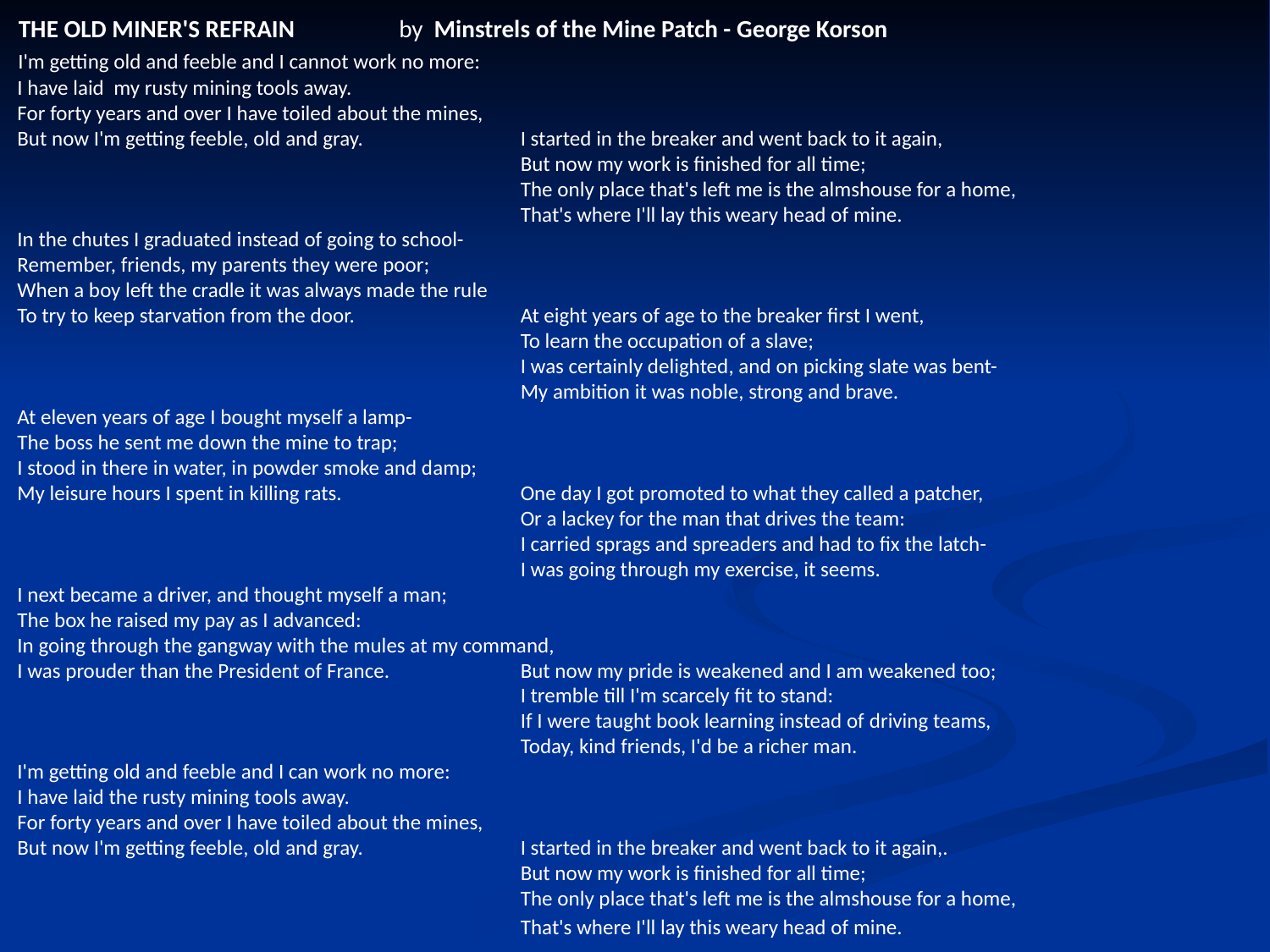

THE OLD MINER'S REFRAIN	 by  Minstrels of the Mine Patch - George Korson
 I'm getting old and feeble and I cannot work no more:
 I have laid  my rusty mining tools away.
 For forty years and over I have toiled about the mines,
 But now I'm getting feeble, old and gray.		I started in the breaker and went back to it again,
 				But now my work is finished for all time;
 				The only place that's left me is the almshouse for a home,
 				That's where I'll lay this weary head of mine.
 In the chutes I graduated instead of going to school-
 Remember, friends, my parents they were poor;
 When a boy left the cradle it was always made the rule
 To try to keep starvation from the door.		At eight years of age to the breaker first I went,
 				To learn the occupation of a slave;
 				I was certainly delighted, and on picking slate was bent-
 				My ambition it was noble, strong and brave.
 At eleven years of age I bought myself a lamp-
 The boss he sent me down the mine to trap;
 I stood in there in water, in powder smoke and damp;
 My leisure hours I spent in killing rats. 		One day I got promoted to what they called a patcher,
 				Or a lackey for the man that drives the team:
 				I carried sprags and spreaders and had to fix the latch-
 				I was going through my exercise, it seems.
 I next became a driver, and thought myself a man;
 The box he raised my pay as I advanced:
 In going through the gangway with the mules at my command,
 I was prouder than the President of France.		But now my pride is weakened and I am weakened too;
 				I tremble till I'm scarcely fit to stand:
 				If I were taught book learning instead of driving teams,
 				Today, kind friends, I'd be a richer man.
 I'm getting old and feeble and I can work no more:
 I have laid the rusty mining tools away.
 For forty years and over I have toiled about the mines,
 But now I'm getting feeble, old and gray.		I started in the breaker and went back to it again,.
 				But now my work is finished for all time;
 				The only place that's left me is the almshouse for a home,
 				That's where I'll lay this weary head of mine.